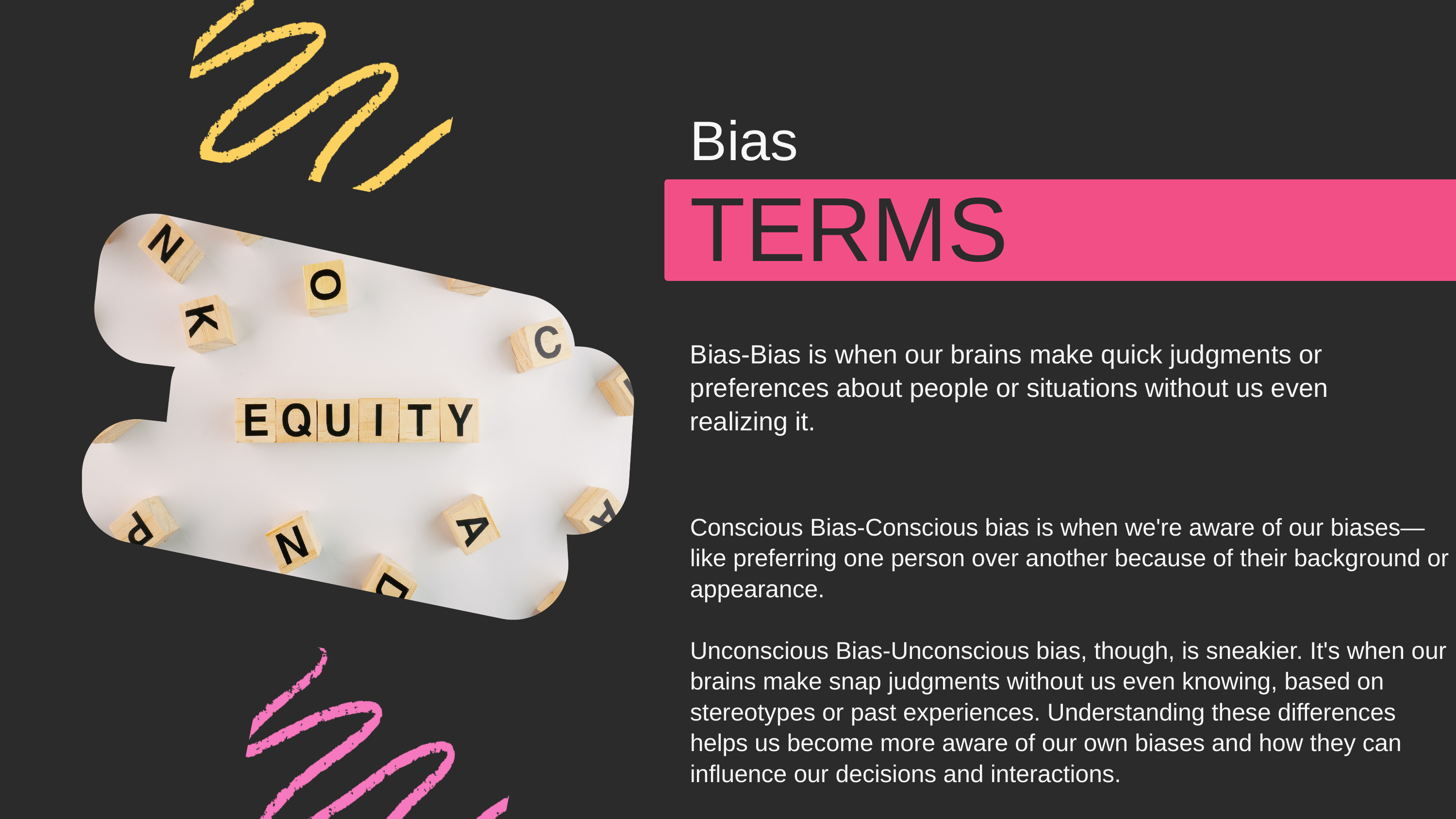

Bias

TERMS

Bias-Bias is when our brains make quick judgments or preferences about people or situations without us even realizing it.

Conscious Bias-Conscious bias is when we're aware of our biases—like preferring one person over another because of their background or appearance.

Unconscious Bias-Unconscious bias, though, is sneakier. It's when our brains make snap judgments without us even knowing, based on stereotypes or past experiences. Understanding these differences helps us become more aware of our own biases and how they can influence our decisions and interactions.